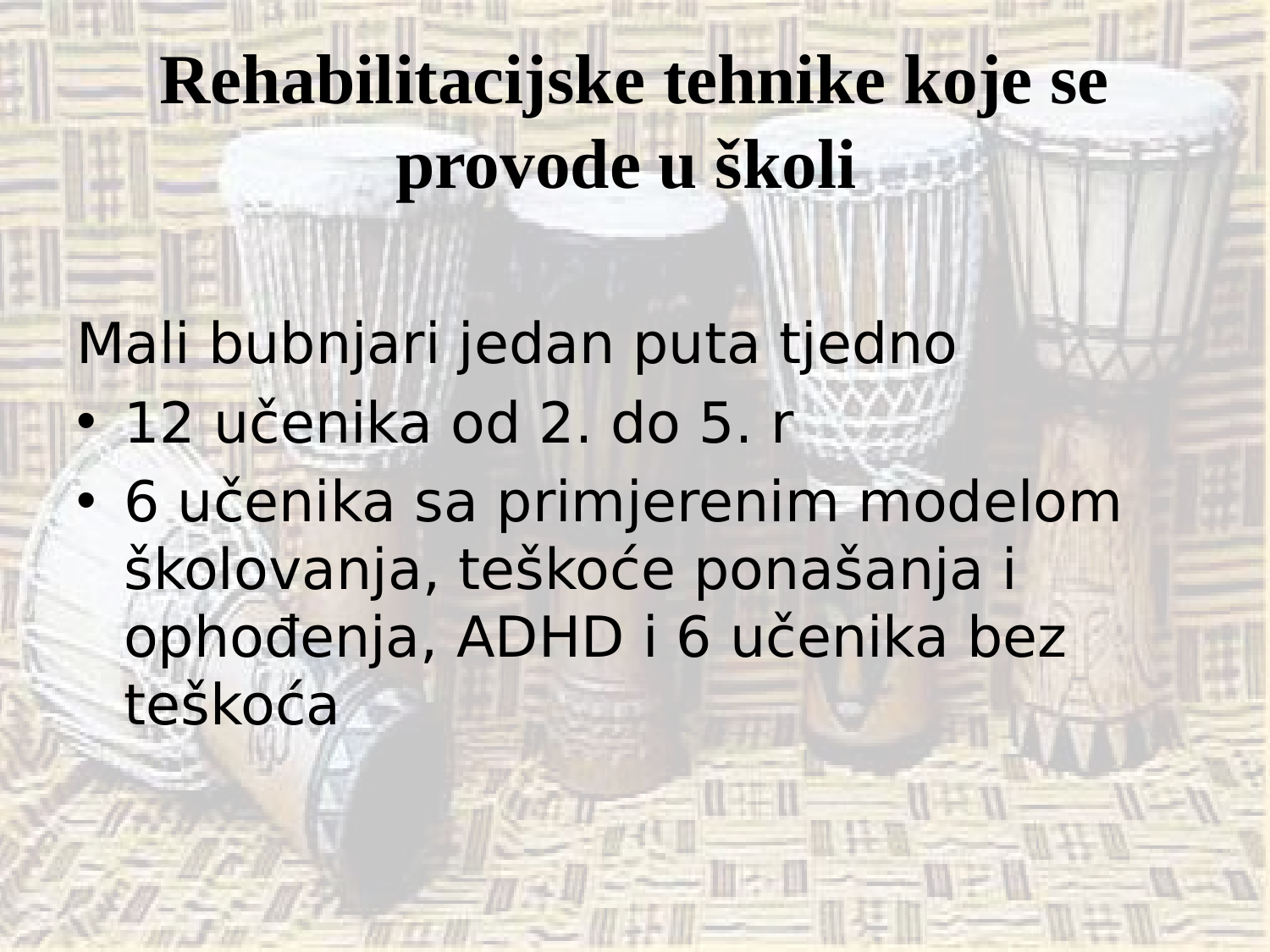

# Rehabilitacijske tehnike koje se provode u školi

Mali bubnjari jedan puta tjedno
12 učenika od 2. do 5. r
6 učenika sa primjerenim modelom školovanja, teškoće ponašanja i ophođenja, ADHD i 6 učenika bez teškoća